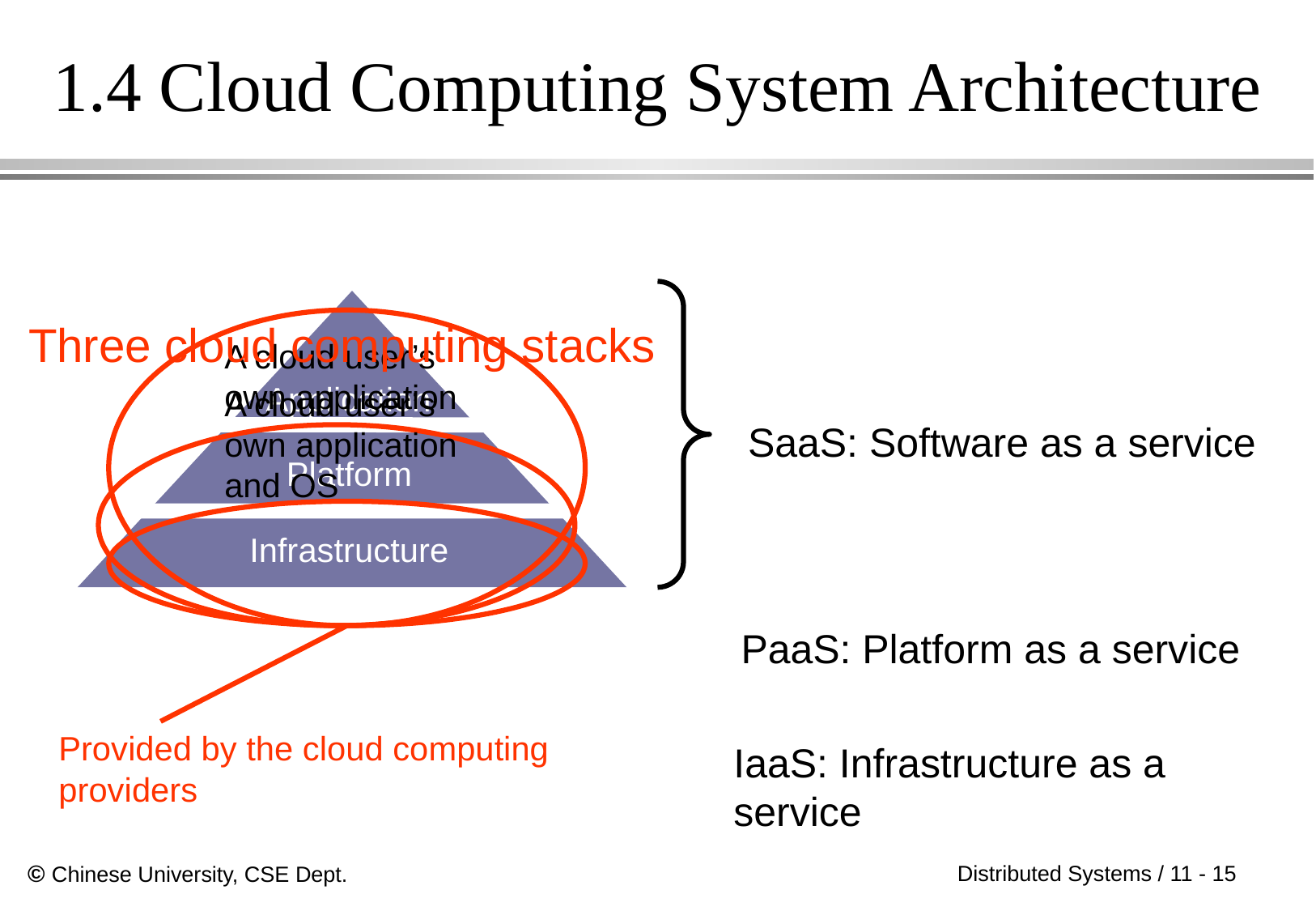

# 1.4 Cloud Computing System Architecture

Three cloud computing stacks

A cloud user’s own application
Application
A cloud user’s own application and OS
SaaS: Software as a service

Platform

Infrastructure
PaaS: Platform as a service

Provided by the cloud computing providers
IaaS: Infrastructure as a service